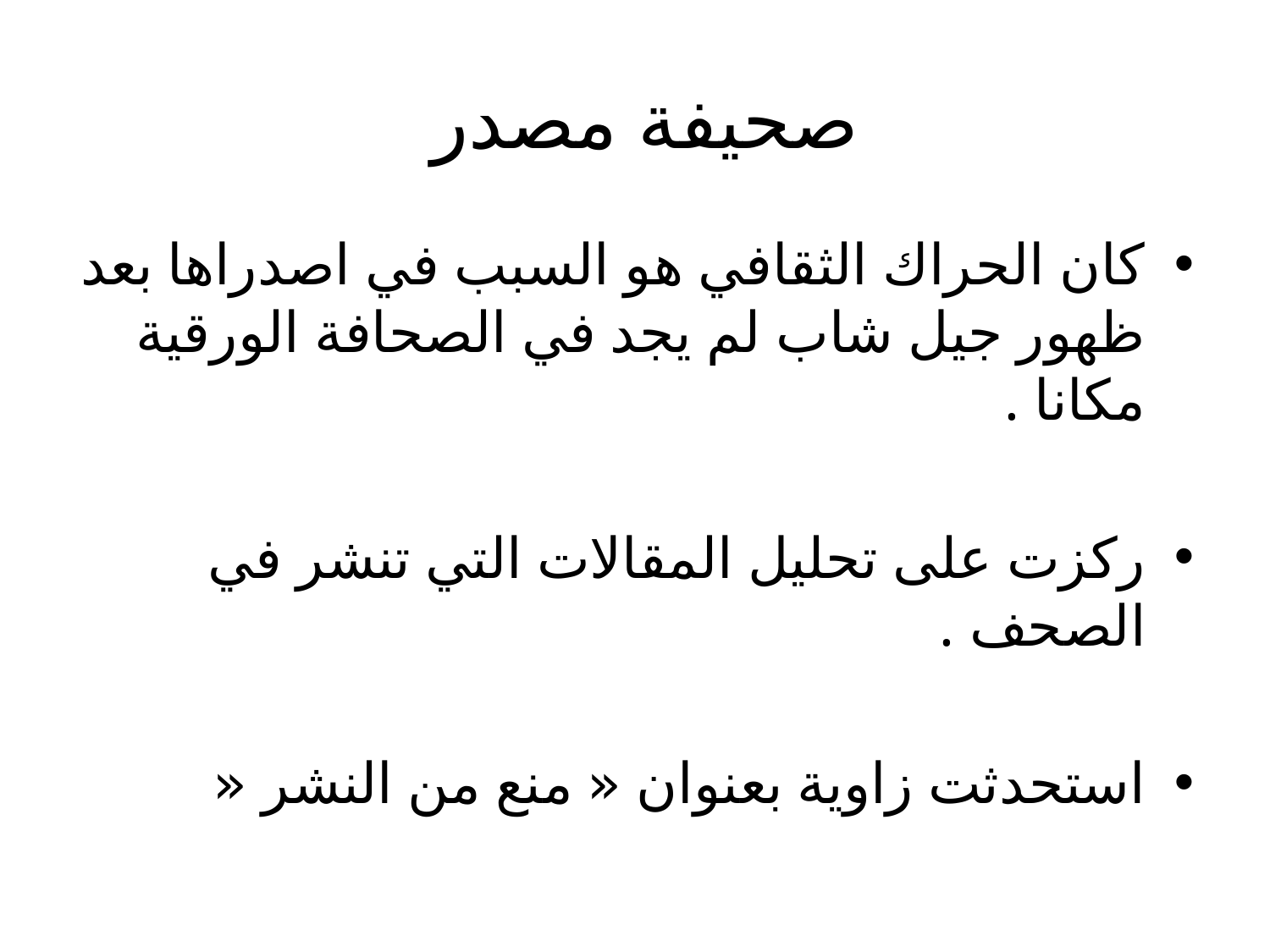

# صحيفة مصدر
كان الحراك الثقافي هو السبب في اصدراها بعد ظهور جيل شاب لم يجد في الصحافة الورقية مكانا .

ركزت على تحليل المقالات التي تنشر في الصحف .

استحدثت زاوية بعنوان « منع من النشر «